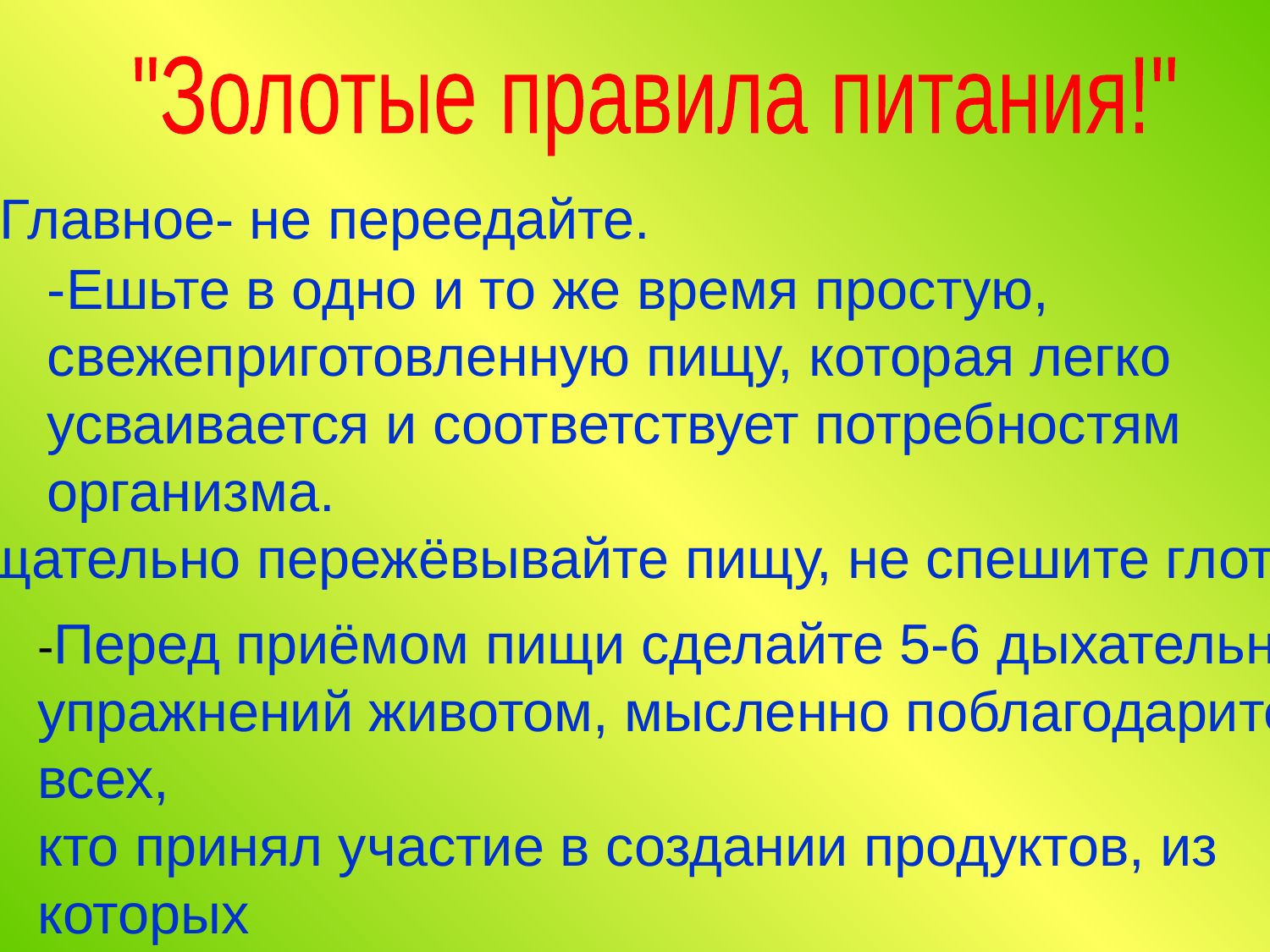

"Золотые правила питания!"
-Главное- не переедайте.
-Ешьте в одно и то же время простую,
свежеприготовленную пищу, которая легко усваивается и соответствует потребностям организма.
- Тщательно пережёвывайте пищу, не спешите глотать.
-Перед приёмом пищи сделайте 5-6 дыхательных
упражнений животом, мысленно поблагодарите всех,
кто принял участие в создании продуктов, из которых
приготовлена пища.